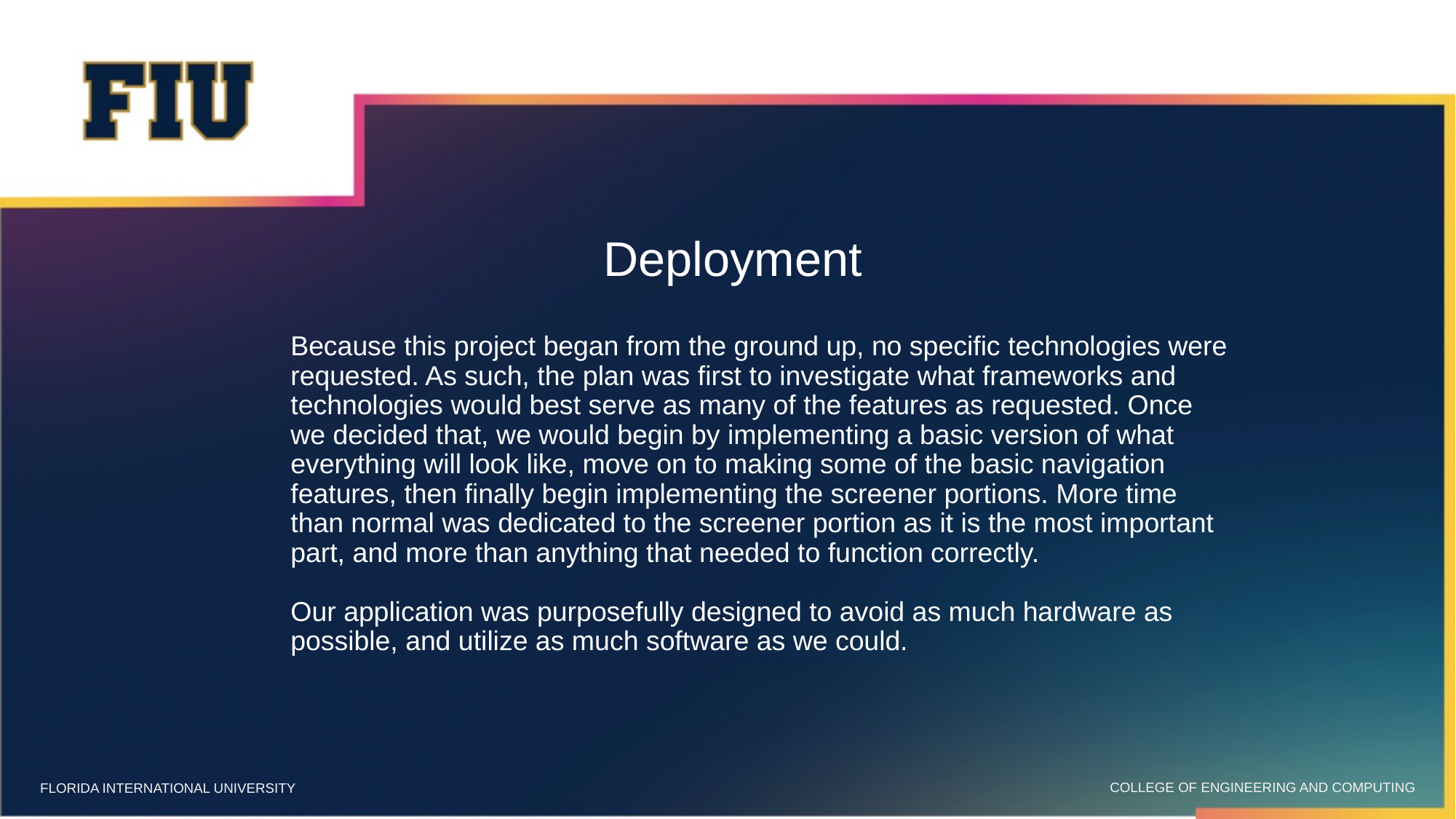

# Deployment
Because this project began from the ground up, no specific technologies were requested. As such, the plan was first to investigate what frameworks and technologies would best serve as many of the features as requested. Once we decided that, we would begin by implementing a basic version of what everything will look like, move on to making some of the basic navigation features, then finally begin implementing the screener portions. More time than normal was dedicated to the screener portion as it is the most important part, and more than anything that needed to function correctly.

Our application was purposefully designed to avoid as much hardware as possible, and utilize as much software as we could.